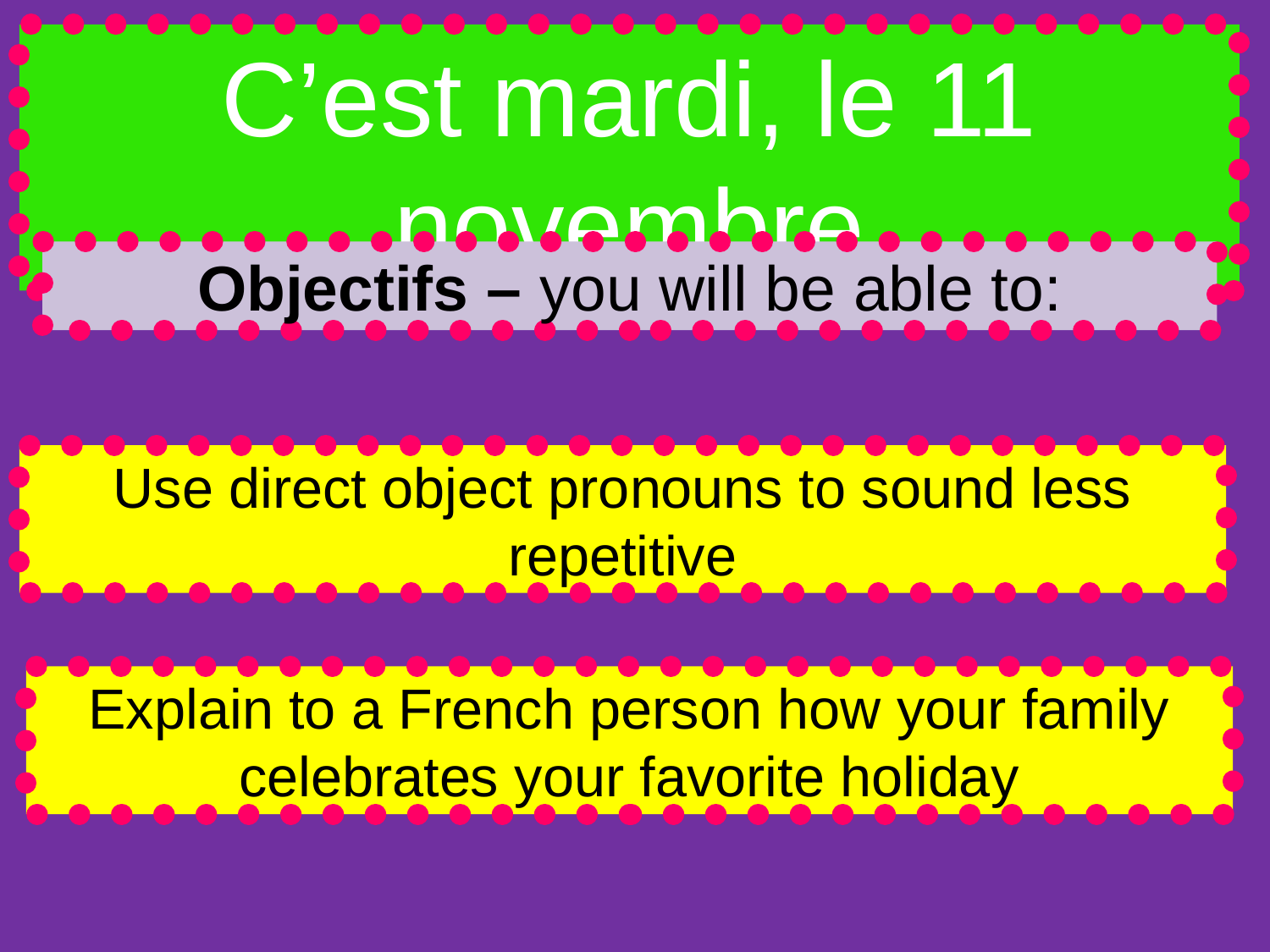

C’est mardi, le 11 novembre
Objectifs – you will be able to:
Use direct object pronouns to sound less repetitive
Explain to a French person how your family celebrates your favorite holiday